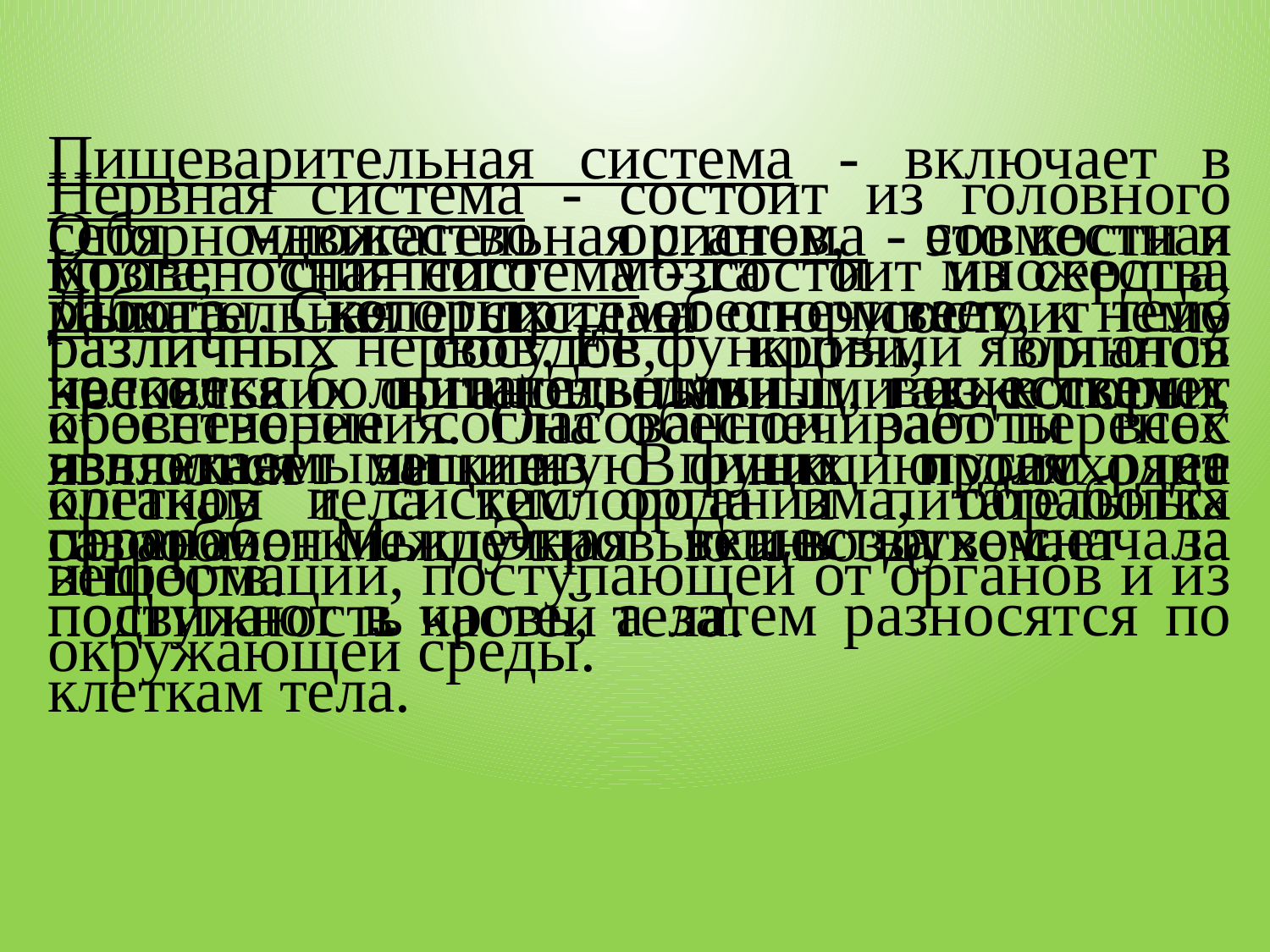

Пищеварительная система - включает в себя множество органов, совместная работа которых обеспечивает тело человека питательными веществами, извлекаемыми из пищи путем ее переработки. Эти вещества сначала поступают в кровь, а затем разносятся по клеткам тела.
Нервная система - состоит из головного мозга, спинного мозга и множества различных нервов. Ее функциями являются обеспечение согласованной работы всех органов и систем организма, обработка информации, поступающей от органов и из окружающей среды.
Опорно-двигательная система - это кости и мышцы. Скелет придает опору телу, к нему крепятся большинство мышц, также скелет выполняет защитную функцию для ряда органов. Мышечная ткань отвечает за подвижность частей тела.
Кровеносная система - состоит из сердца, различных сосудов, крови, органов кроветворения. Она обеспечивает перенос клеткам тела кислорода и питательных веществ.
Дыхательная система - состоит из нескольких органов, главными из которых являются легкие. В них происходит газообмен между кровью и воздухом.